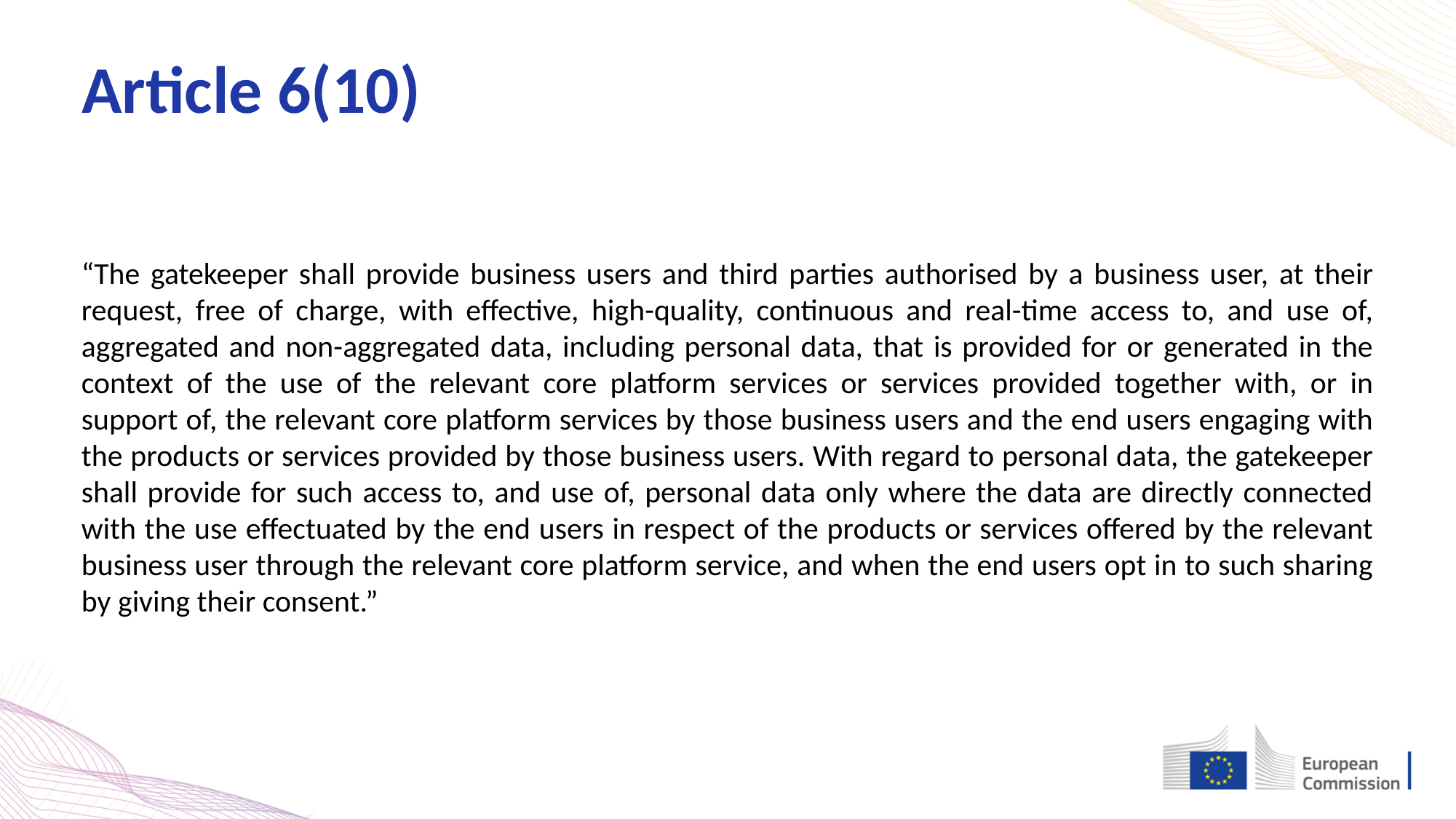

Article 6(10)
“The gatekeeper shall provide business users and third parties authorised by a business user, at their request, free of charge, with effective, high-quality, continuous and real-time access to, and use of, aggregated and non-aggregated data, including personal data, that is provided for or generated in the context of the use of the relevant core platform services or services provided together with, or in support of, the relevant core platform services by those business users and the end users engaging with the products or services provided by those business users. With regard to personal data, the gatekeeper shall provide for such access to, and use of, personal data only where the data are directly connected with the use effectuated by the end users in respect of the products or services offered by the relevant business user through the relevant core platform service, and when the end users opt in to such sharing by giving their consent.”